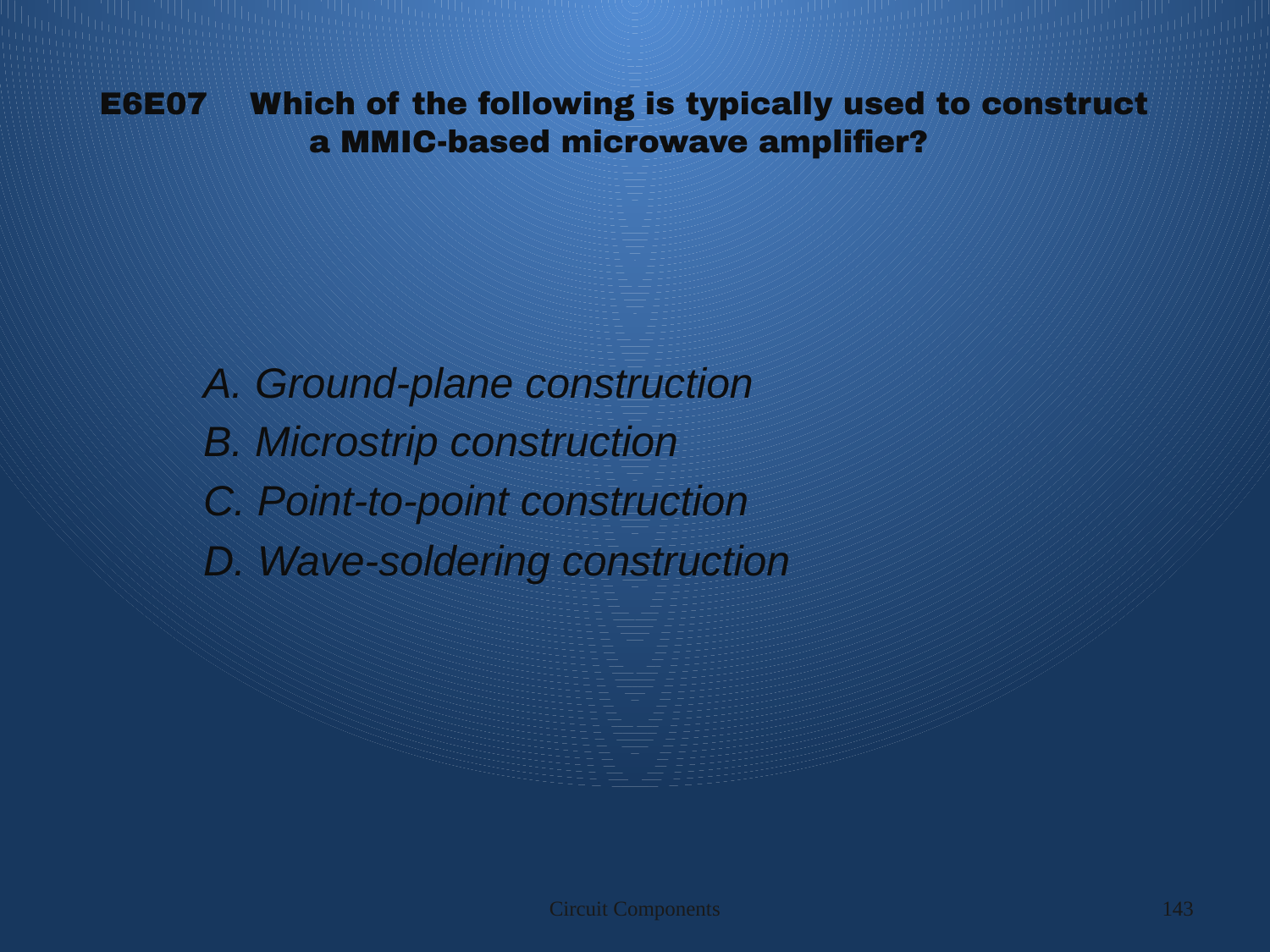

# E6E07    Which of the following is typically used to construct a MMIC-based microwave amplifier?
A. Ground-plane construction
B. Microstrip construction
C. Point-to-point construction
D. Wave-soldering construction

Circuit Components
143